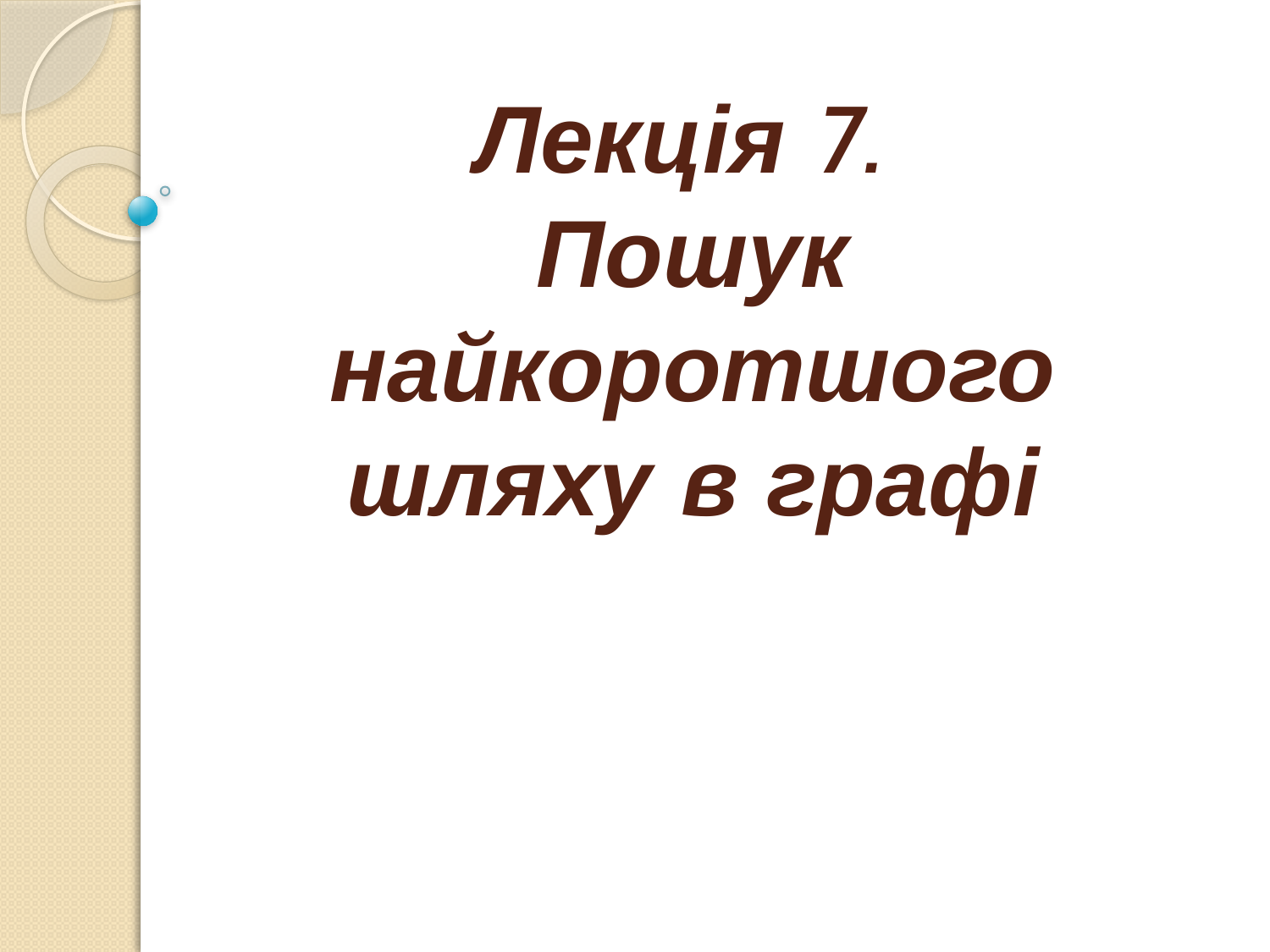

# Лекція 7. Пошук найкоротшого шляху в графі